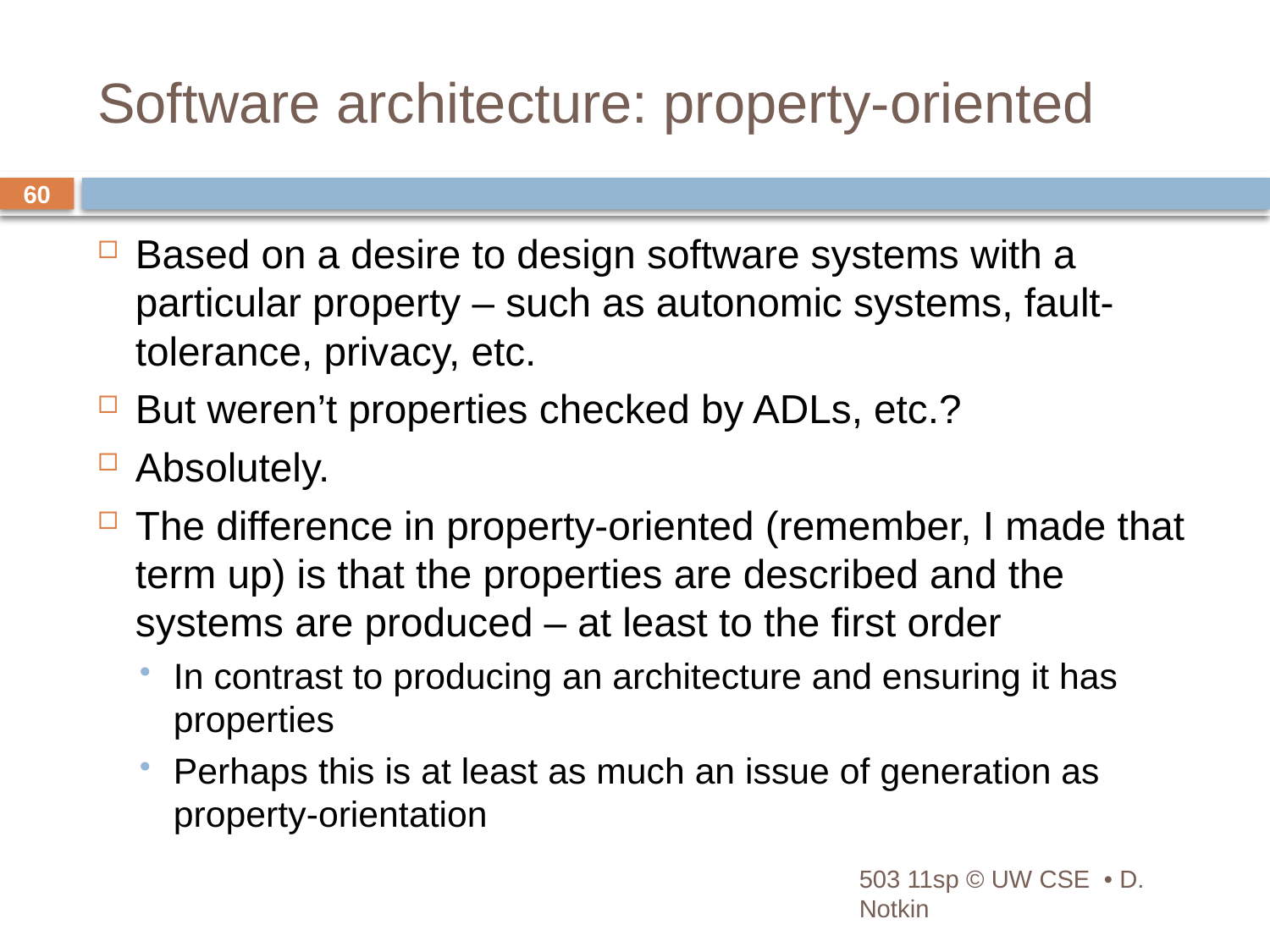

# Software architecture: property-oriented
60
Based on a desire to design software systems with a particular property – such as autonomic systems, fault-tolerance, privacy, etc.
But weren’t properties checked by ADLs, etc.?
Absolutely.
The difference in property-oriented (remember, I made that term up) is that the properties are described and the systems are produced – at least to the first order
In contrast to producing an architecture and ensuring it has properties
Perhaps this is at least as much an issue of generation as property-orientation
503 11sp © UW CSE  • D. Notkin